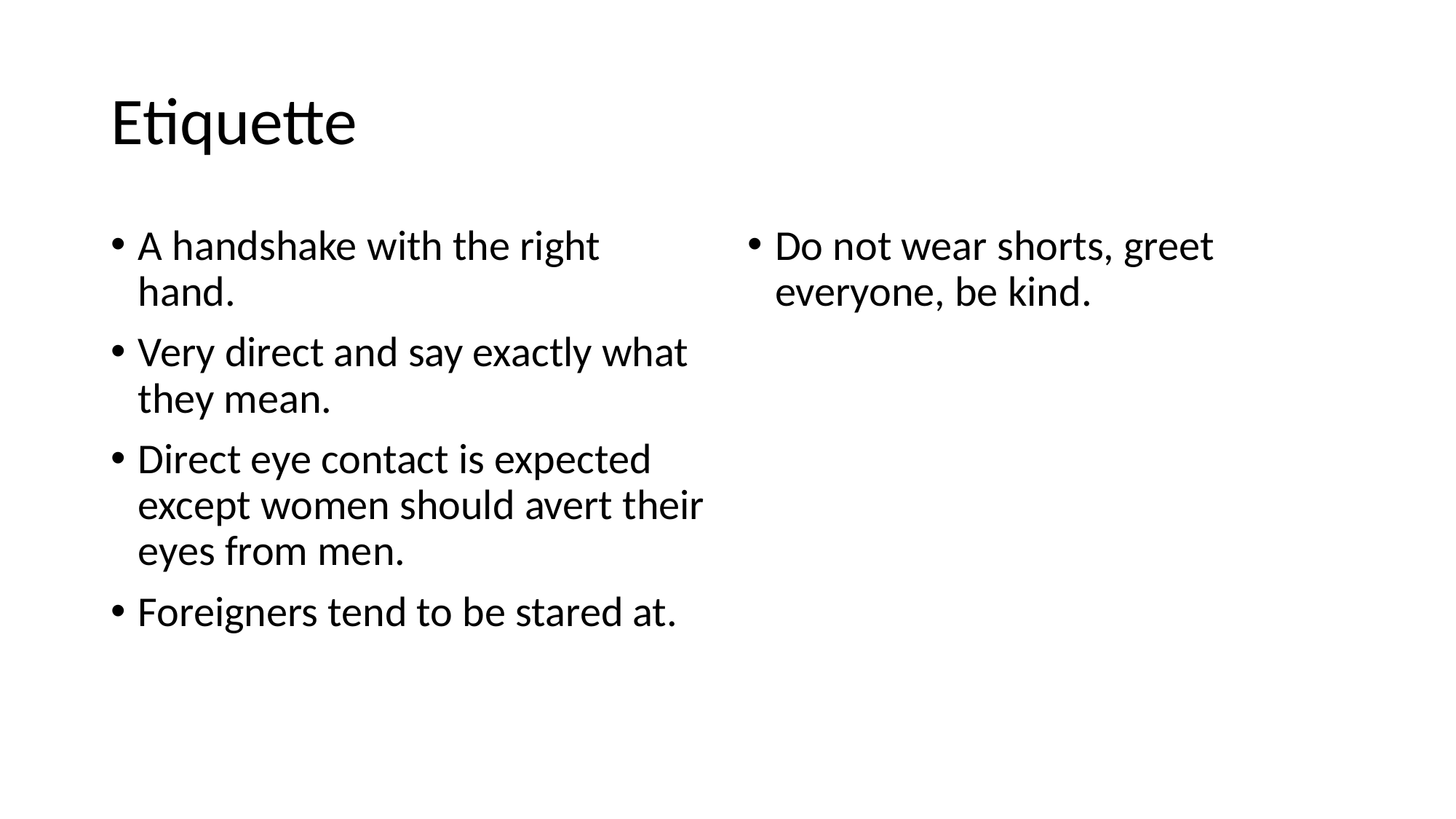

# Etiquette
A handshake with the right hand.
Very direct and say exactly what they mean.
Direct eye contact is expected except women should avert their eyes from men.
Foreigners tend to be stared at.
Do not wear shorts, greet everyone, be kind.